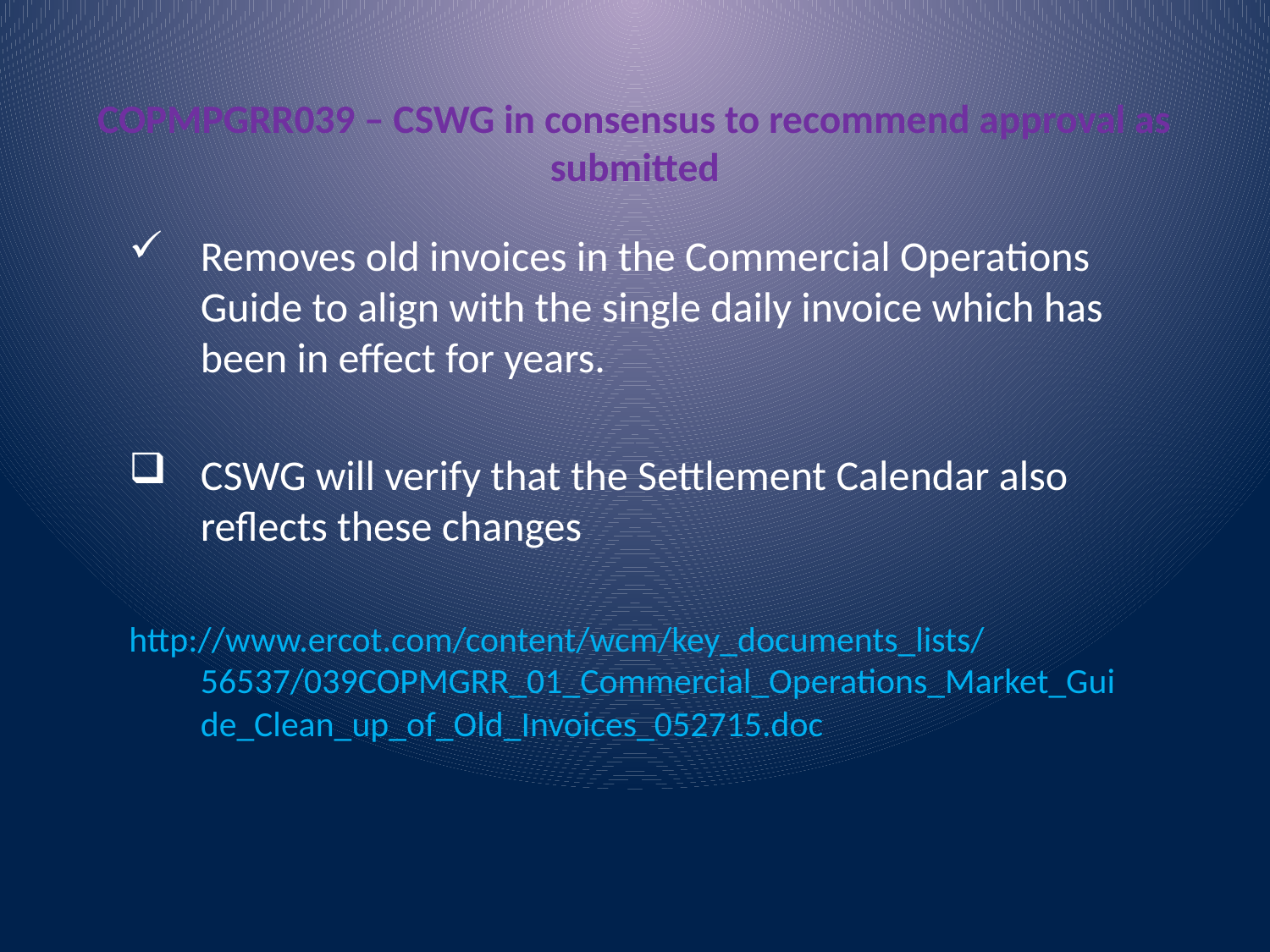

# COPMPGRR039 – CSWG in consensus to recommend approval as submitted
Removes old invoices in the Commercial Operations Guide to align with the single daily invoice which has been in effect for years.

CSWG will verify that the Settlement Calendar also reflects these changes

http://www.ercot.com/content/wcm/key_documents_lists/56537/039COPMGRR_01_Commercial_Operations_Market_Guide_Clean_up_of_Old_Invoices_052715.doc